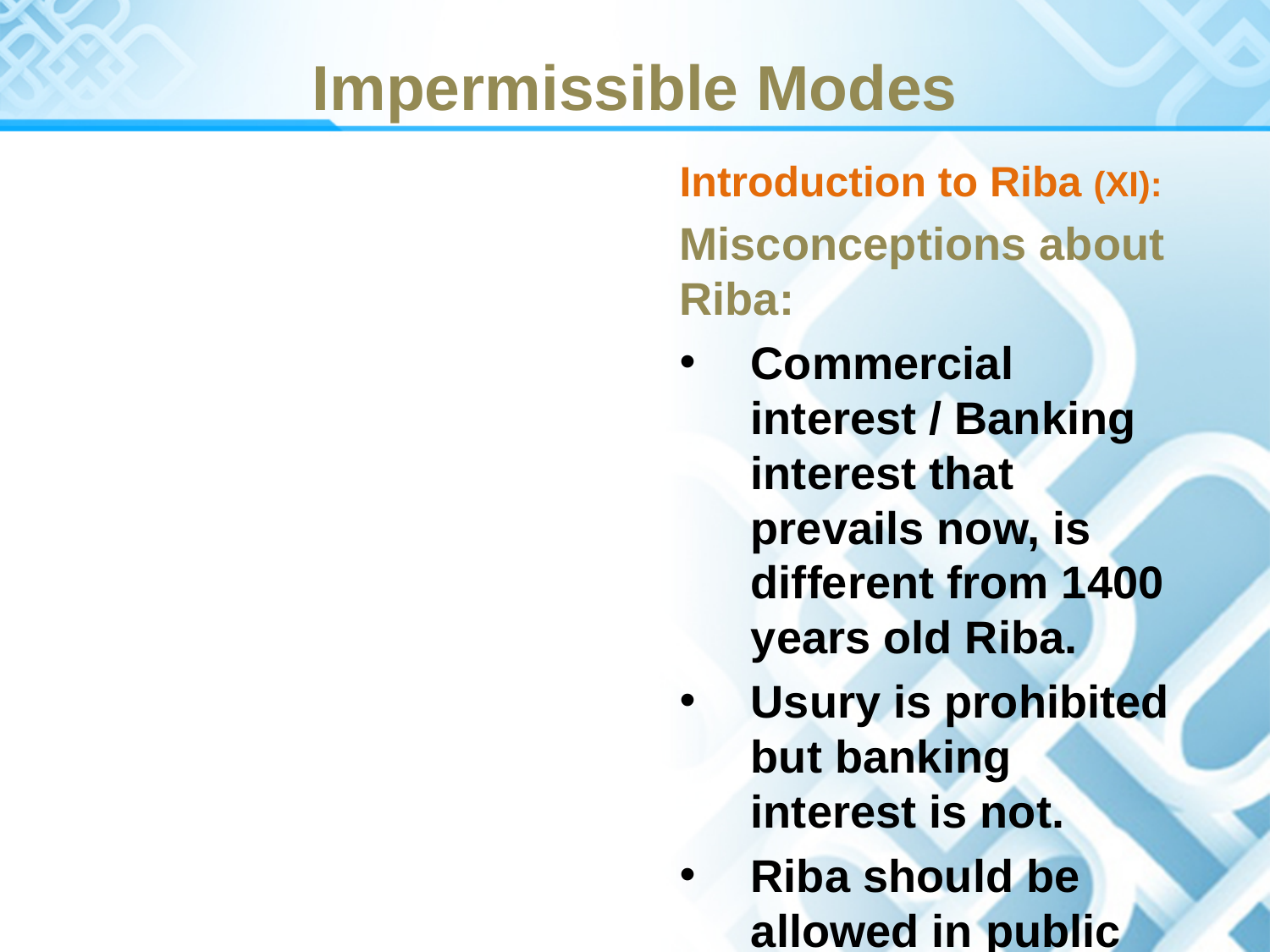

Impermissible Modes
Introduction to Riba (XI):
Misconceptions about Riba:
Commercial interest / Banking interest that prevails now, is different from 1400 years old Riba.
Usury is prohibited but banking interest is not.
Riba should be allowed in public interest.